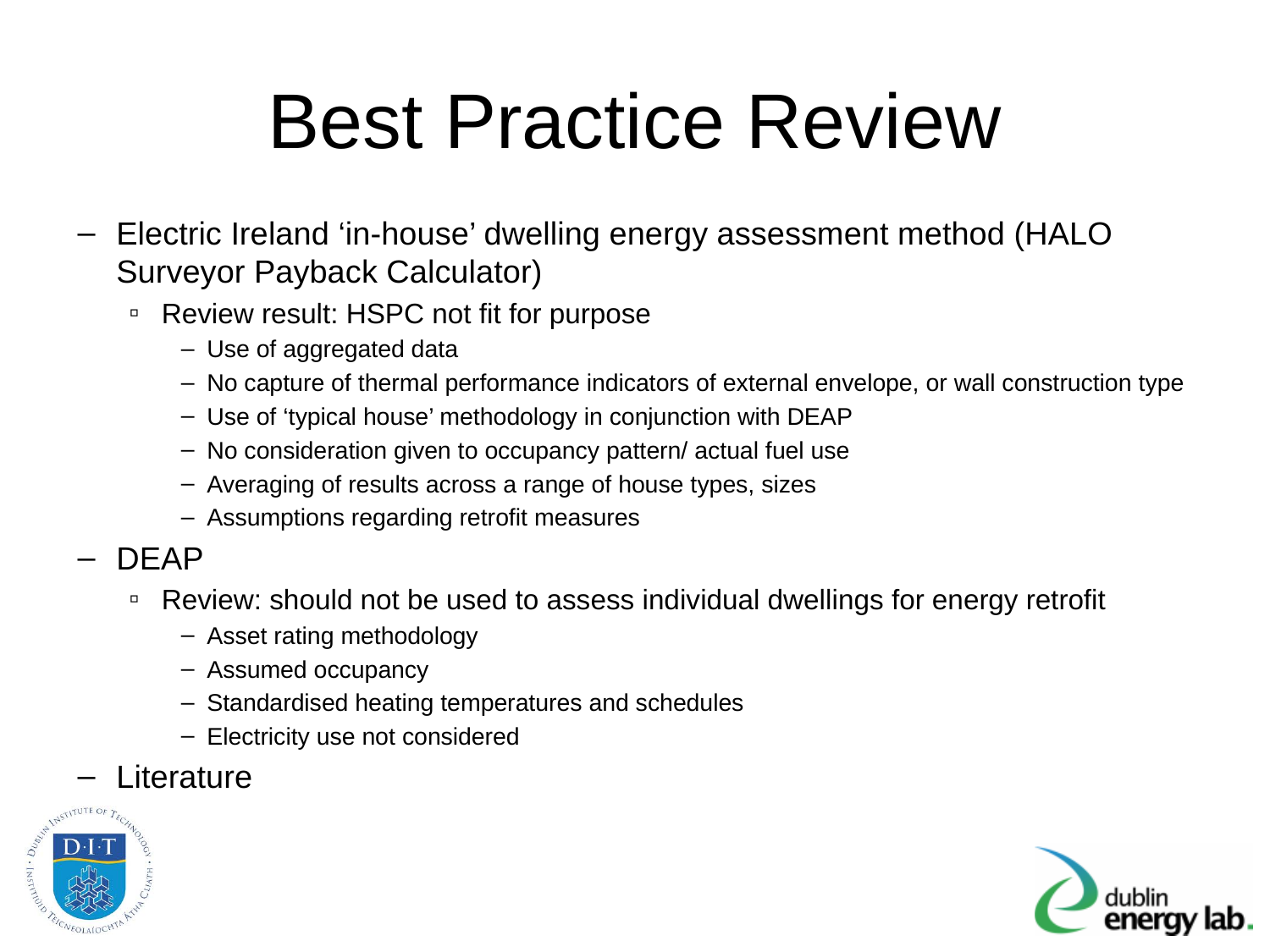

# Best Practice Review
Electric Ireland ‘in-house’ dwelling energy assessment method (HALO Surveyor Payback Calculator)
Review result: HSPC not fit for purpose
Use of aggregated data
No capture of thermal performance indicators of external envelope, or wall construction type
Use of ‘typical house’ methodology in conjunction with DEAP
No consideration given to occupancy pattern/ actual fuel use
Averaging of results across a range of house types, sizes
Assumptions regarding retrofit measures
DEAP
Review: should not be used to assess individual dwellings for energy retrofit
Asset rating methodology
Assumed occupancy
Standardised heating temperatures and schedules
Electricity use not considered
Literature